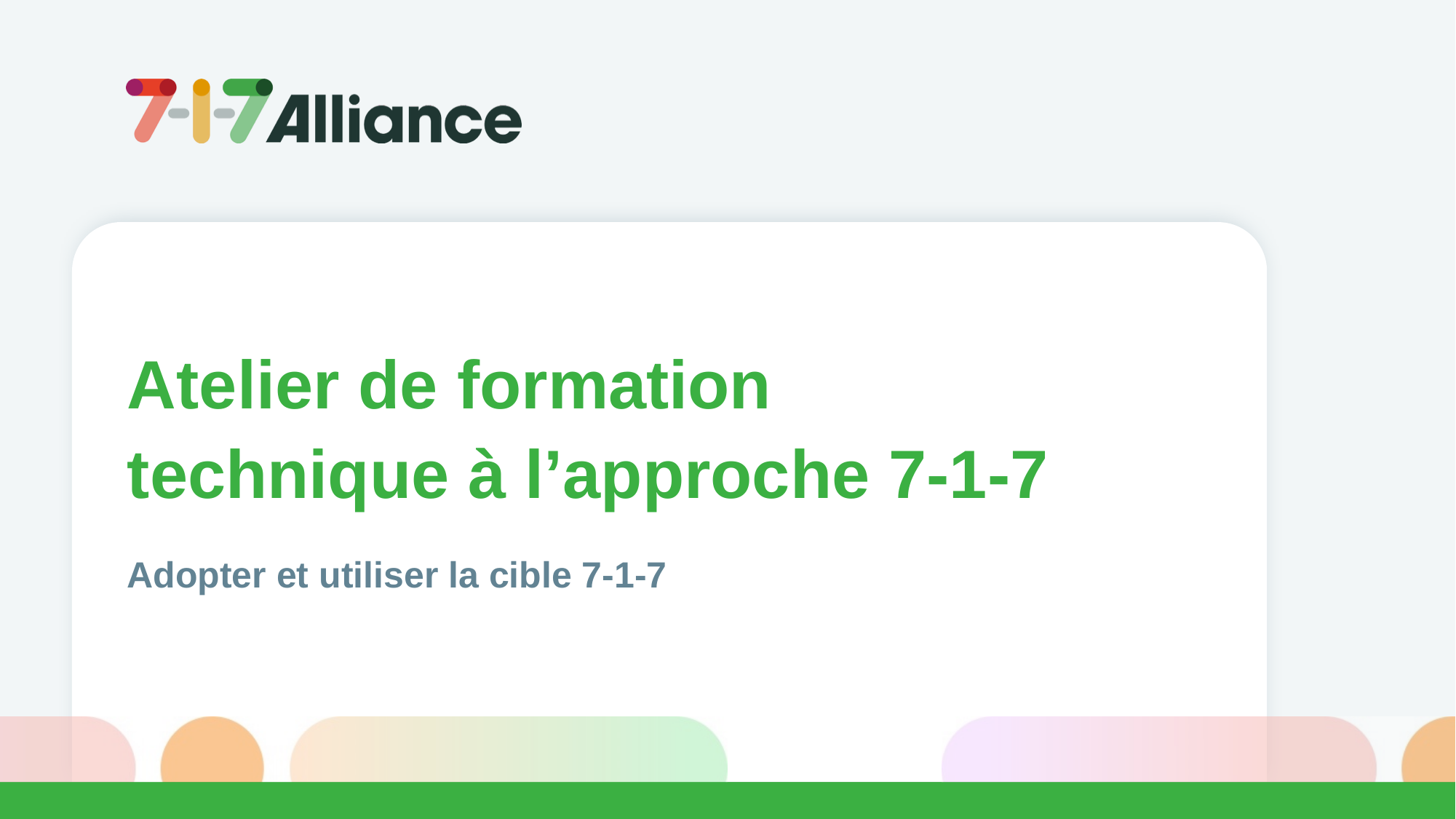

Atelier de formation technique à l’approche 7-1-7
Adopter et utiliser la cible 7-1-7